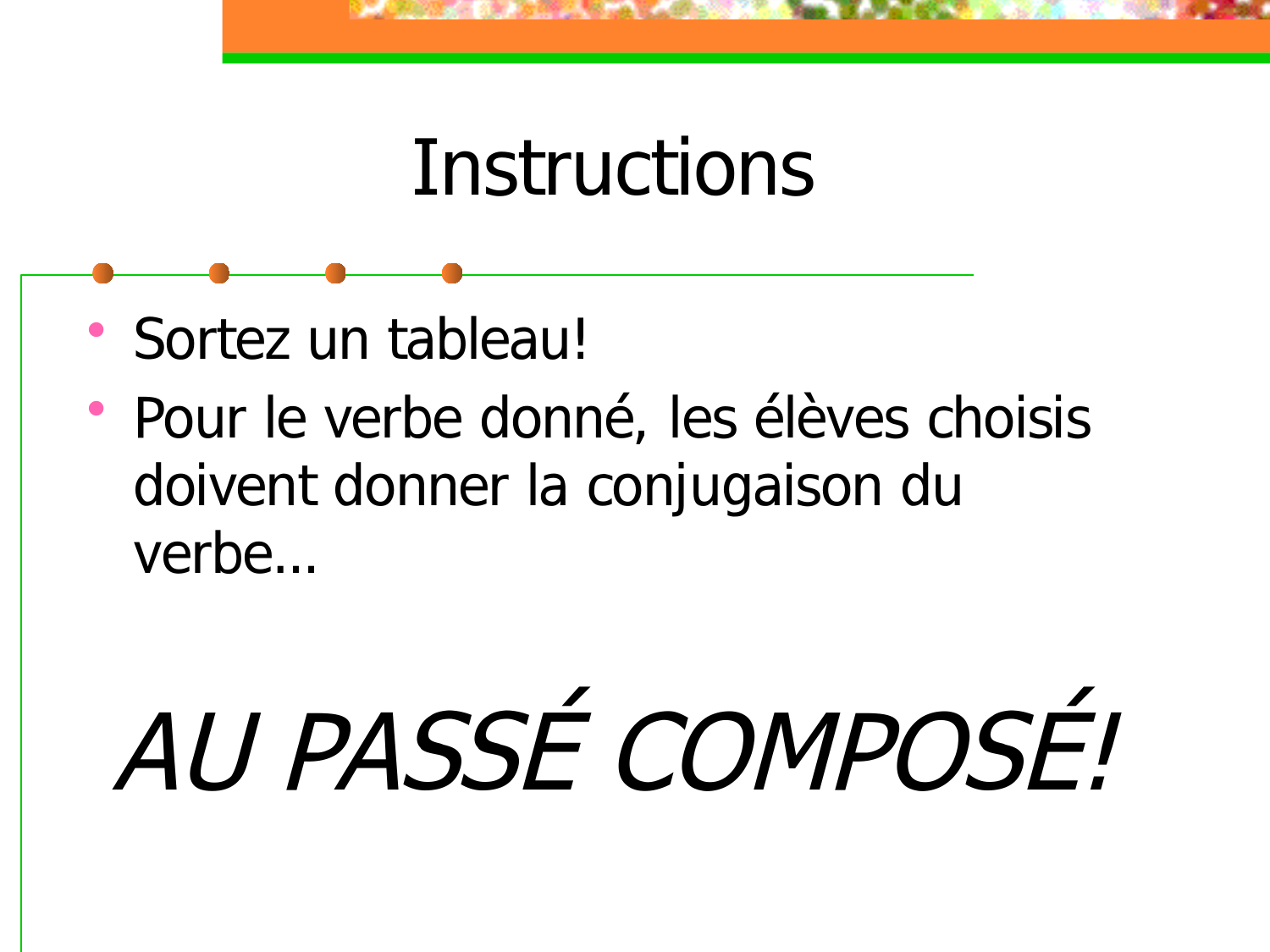

# Instructions
Sortez un tableau!
Pour le verbe donné, les élèves choisis doivent donner la conjugaison du verbe…

AU PASSÉ COMPOSÉ!